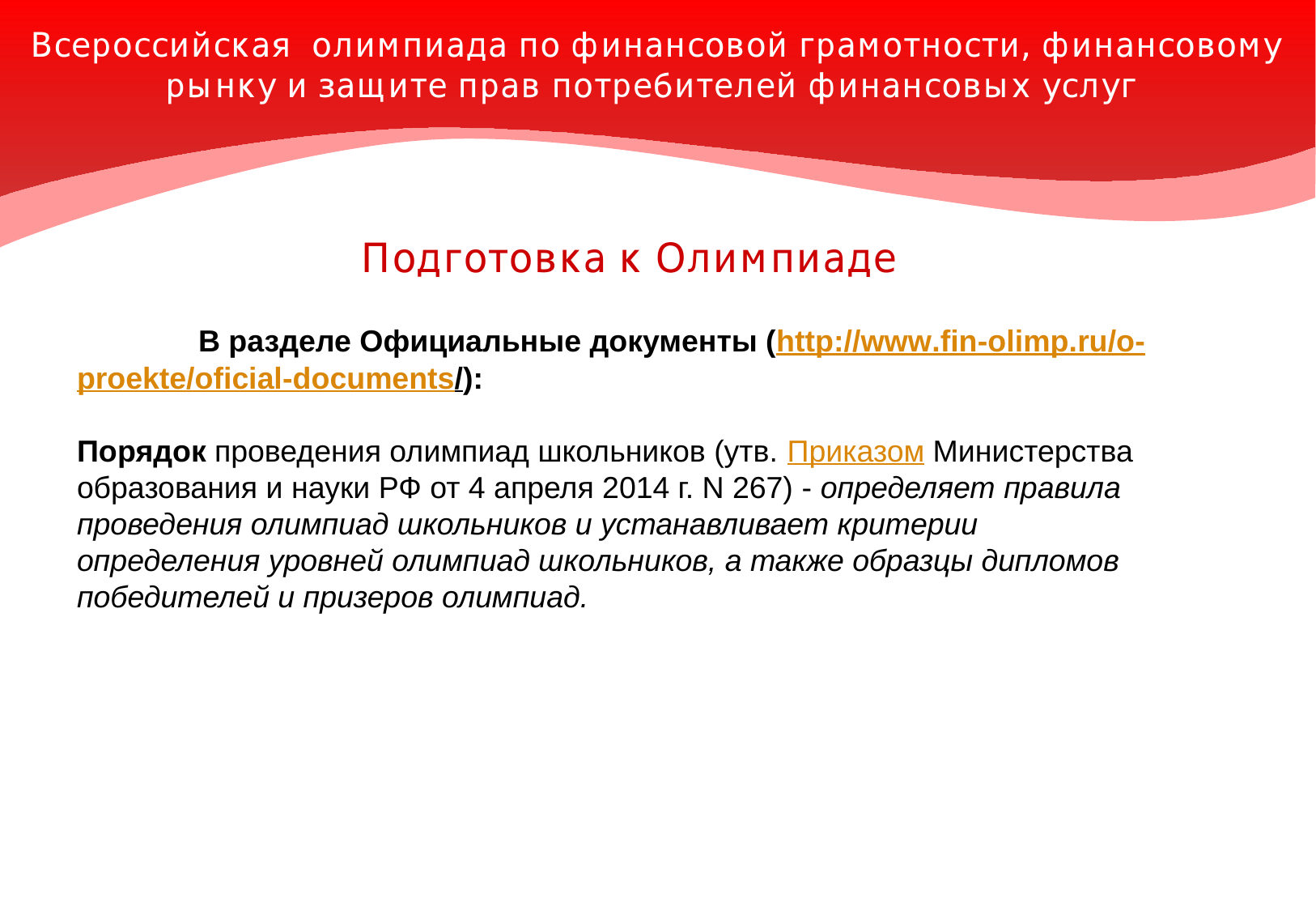

Всероссийская  олимпиада по финансовой грамотности, финансовому рынку и защите прав потребителей финансовых услуг
Подготовка к Олимпиаде
	В разделе Официальные документы (http://www.fin-olimp.ru/o-proekte/oficial-documents/):

Порядок проведения олимпиад школьников (утв. Приказом Министерства образования и науки РФ от 4 апреля 2014 г. N 267) - определяет правила проведения олимпиад школьников и устанавливает критерии определения уровней олимпиад школьников, а также образцы дипломов победителей и призеров олимпиад.